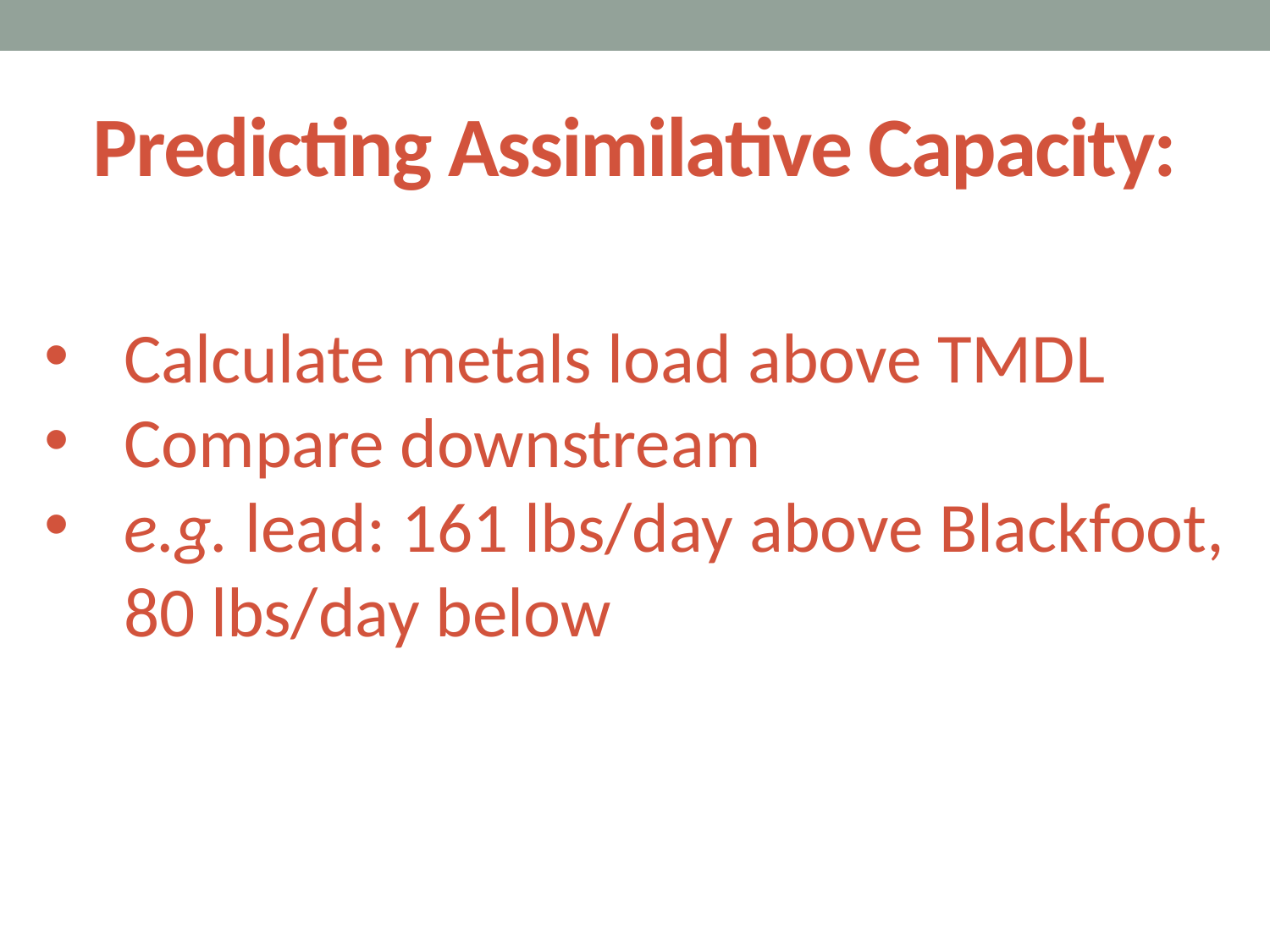

# Predicting Assimilative Capacity:
Calculate metals load above TMDL
Compare downstream
e.g. lead: 161 lbs/day above Blackfoot, 80 lbs/day below